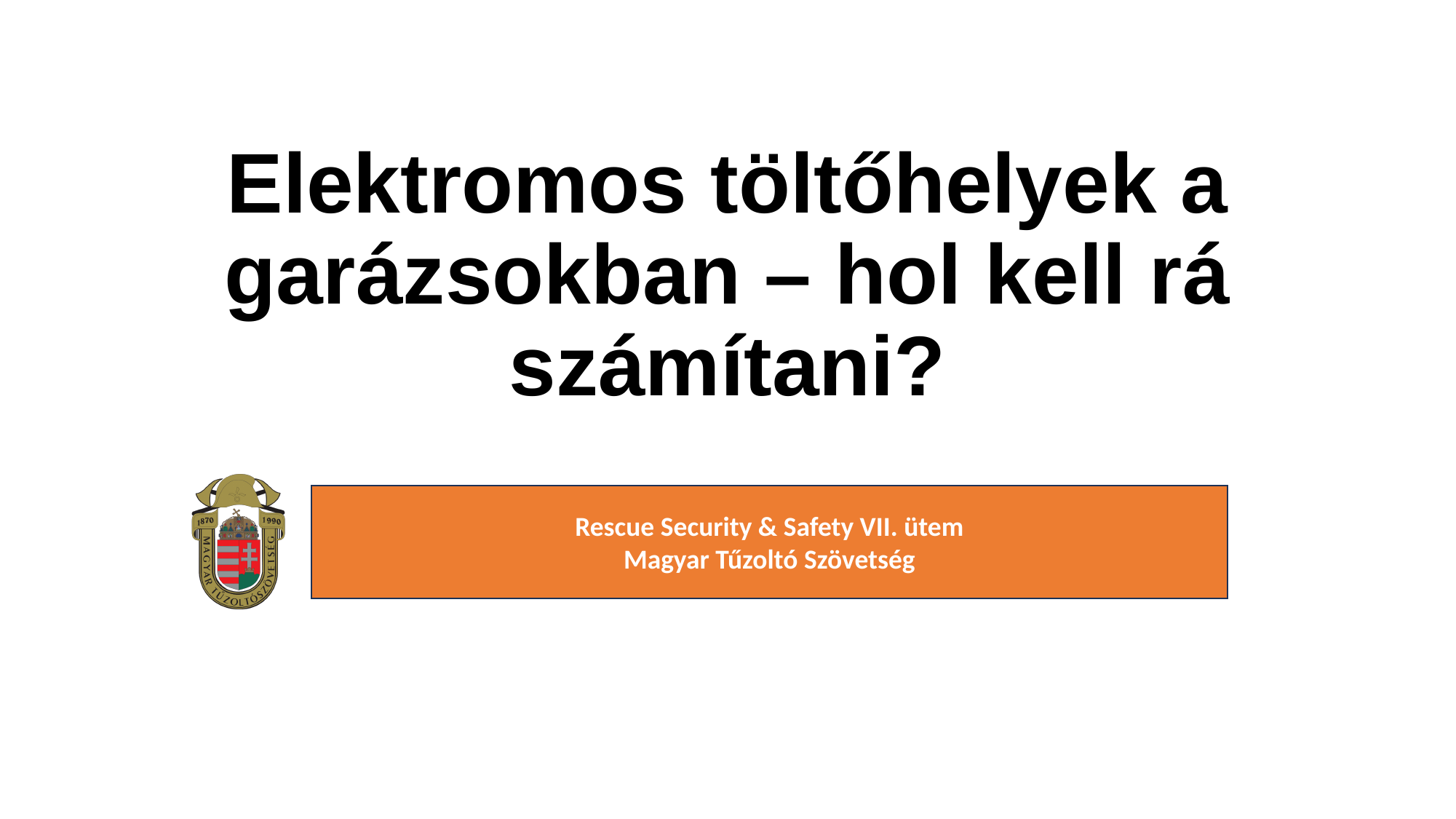

# Elektromos töltőhelyek a garázsokban – hol kell rá számítani?